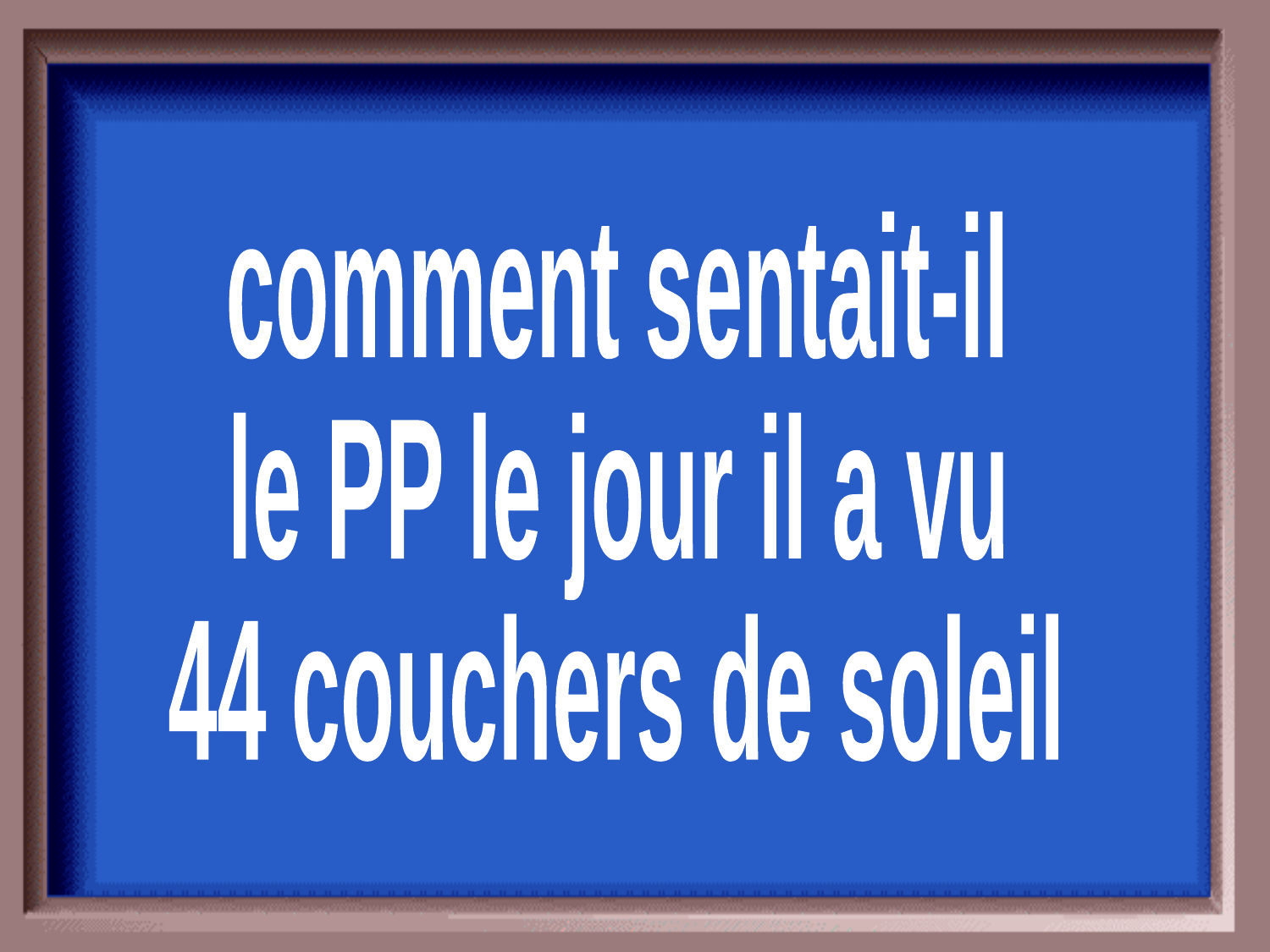

comment sentait-il
le PP le jour il a vu
44 couchers de soleil